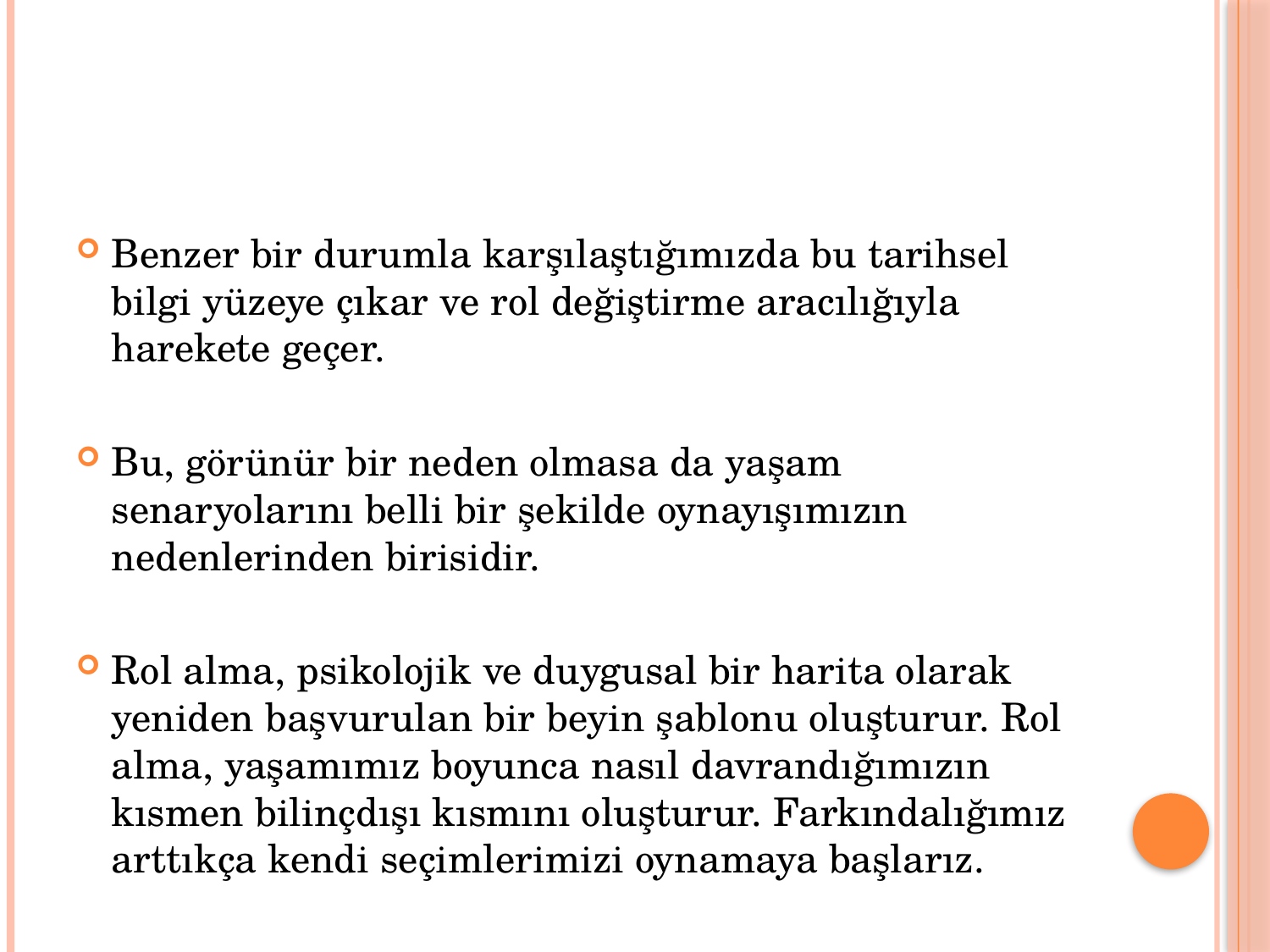

Benzer bir durumla karşılaştığımızda bu tarihsel bilgi yüzeye çıkar ve rol değiştirme aracılığıyla harekete geçer.

Bu, görünür bir neden olmasa da yaşam senaryolarını belli bir şekilde oynayışımızın nedenlerinden birisidir.

Rol alma, psikolojik ve duygusal bir harita olarak yeniden başvurulan bir beyin şablonu oluşturur. Rol alma, yaşamımız boyunca nasıl davrandığımızın kısmen bilinçdışı kısmını oluşturur. Farkındalığımız arttıkça kendi seçimlerimizi oynamaya başlarız.